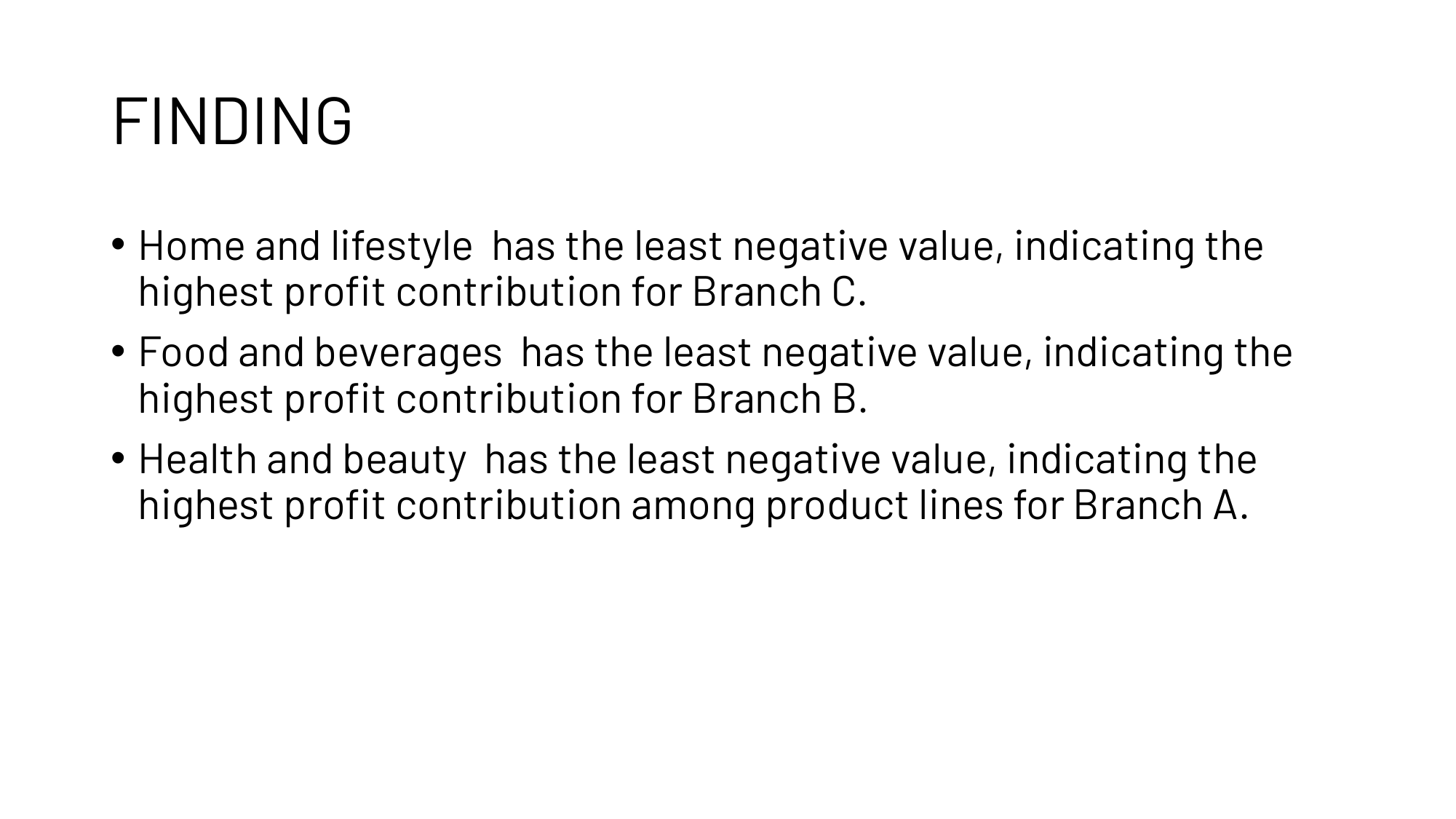

# FINDING
Home and lifestyle  has the least negative value, indicating the highest profit contribution for Branch C.
Food and beverages  has the least negative value, indicating the highest profit contribution for Branch B.
Health and beauty  has the least negative value, indicating the highest profit contribution among product lines for Branch A.